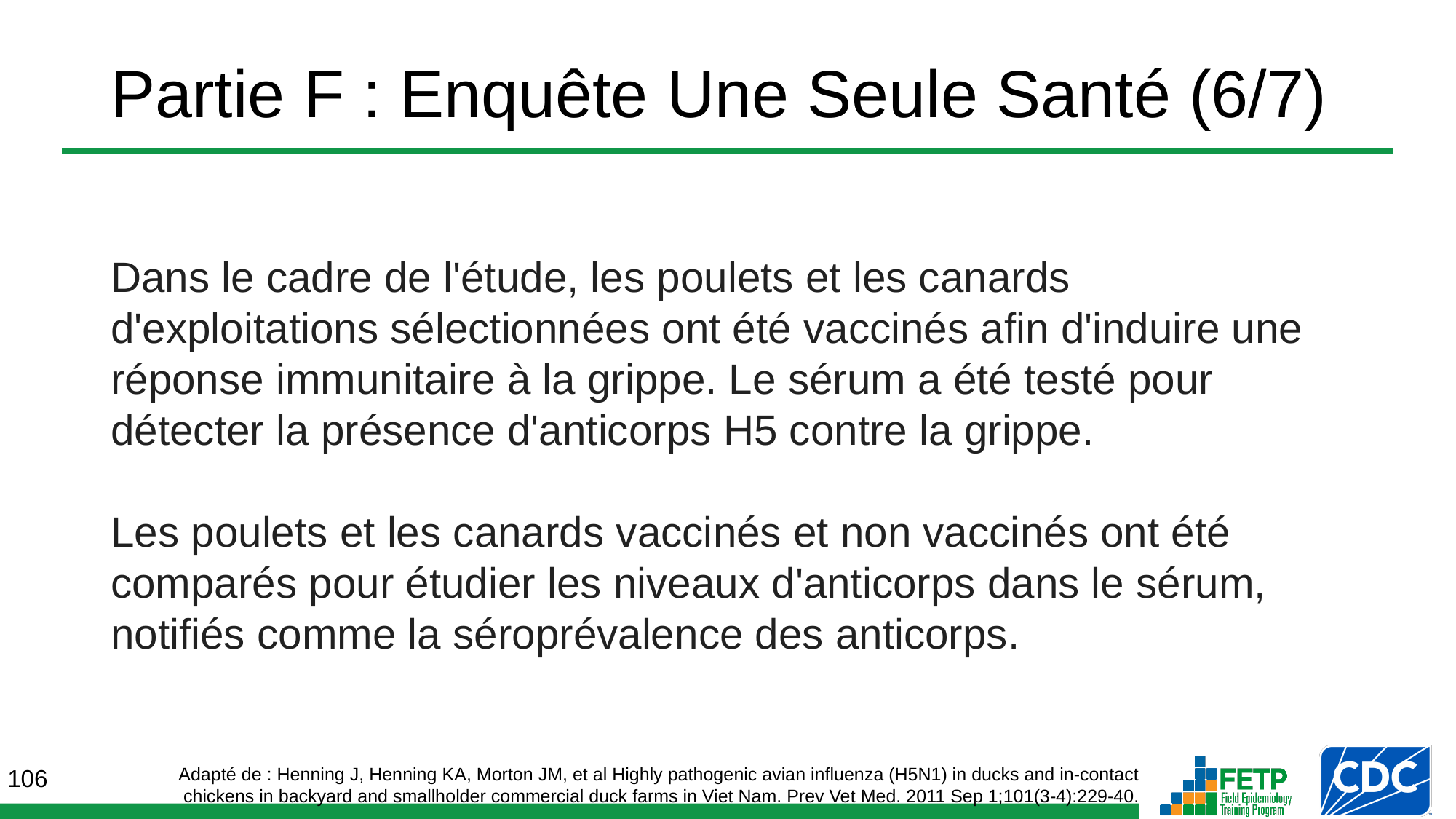

# Partie F : Enquête Une Seule Santé (6/7)
Dans le cadre de l'étude, les poulets et les canards d'exploitations sélectionnées ont été vaccinés afin d'induire une réponse immunitaire à la grippe. Le sérum a été testé pour détecter la présence d'anticorps H5 contre la grippe.

Les poulets et les canards vaccinés et non vaccinés ont été comparés pour étudier les niveaux d'anticorps dans le sérum, notifiés comme la séroprévalence des anticorps.
Adapté de : Henning J, Henning KA, Morton JM, et al Highly pathogenic avian influenza (H5N1) in ducks and in-contact chickens in backyard and smallholder commercial duck farms in Viet Nam. Prev Vet Med. 2011 Sep 1;101(3-4):229-40.